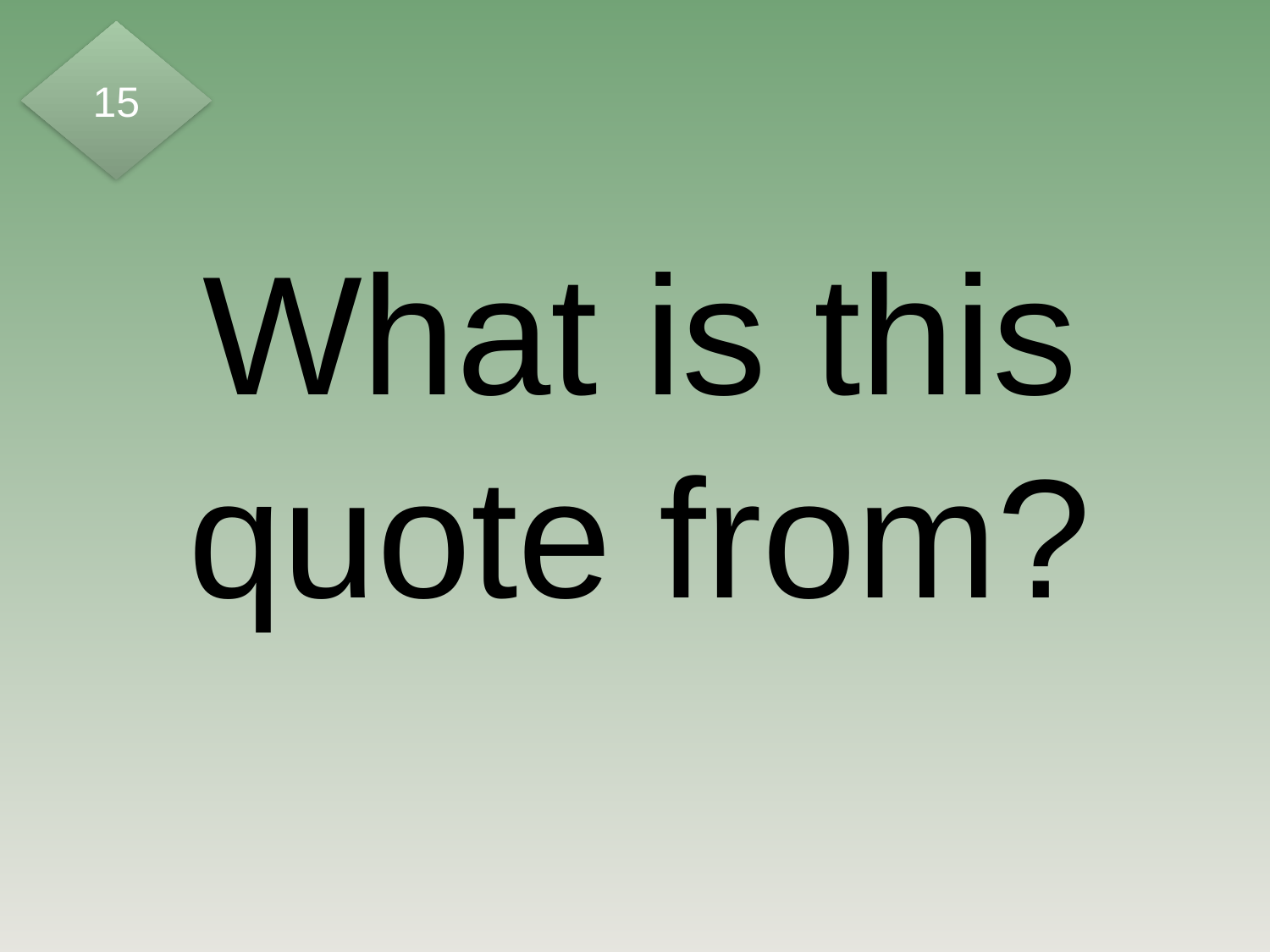

15
# What is this quote from?